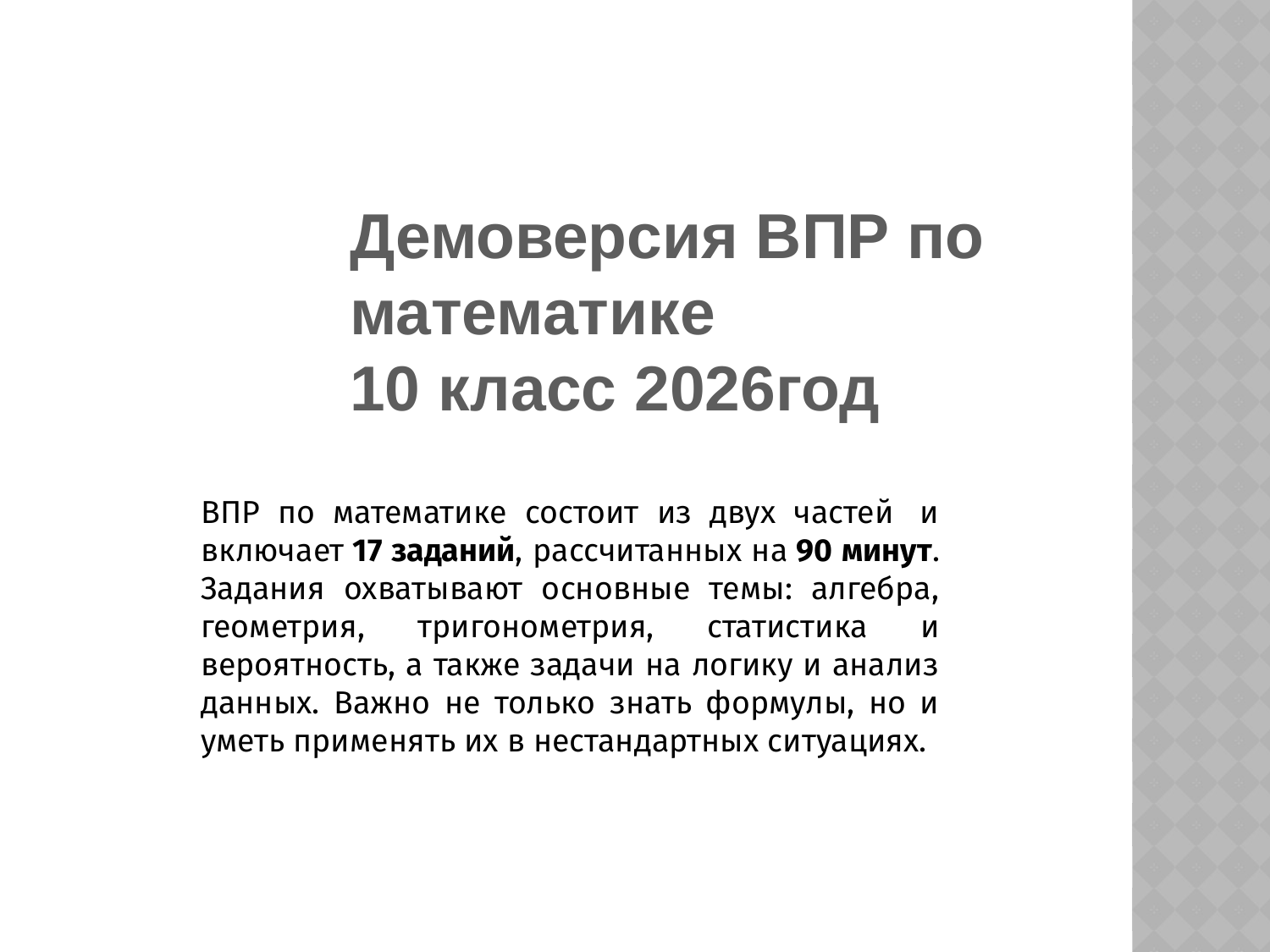

Демоверсия ВПР по математике
10 класс 2026год

ВПР по математике состоит из двух частей  и включает 17 заданий, рассчитанных на 90 минут. Задания охватывают основные темы: алгебра, геометрия, тригонометрия, статистика и вероятность, а также задачи на логику и анализ данных. Важно не только знать формулы, но и уметь применять их в нестандартных ситуациях.